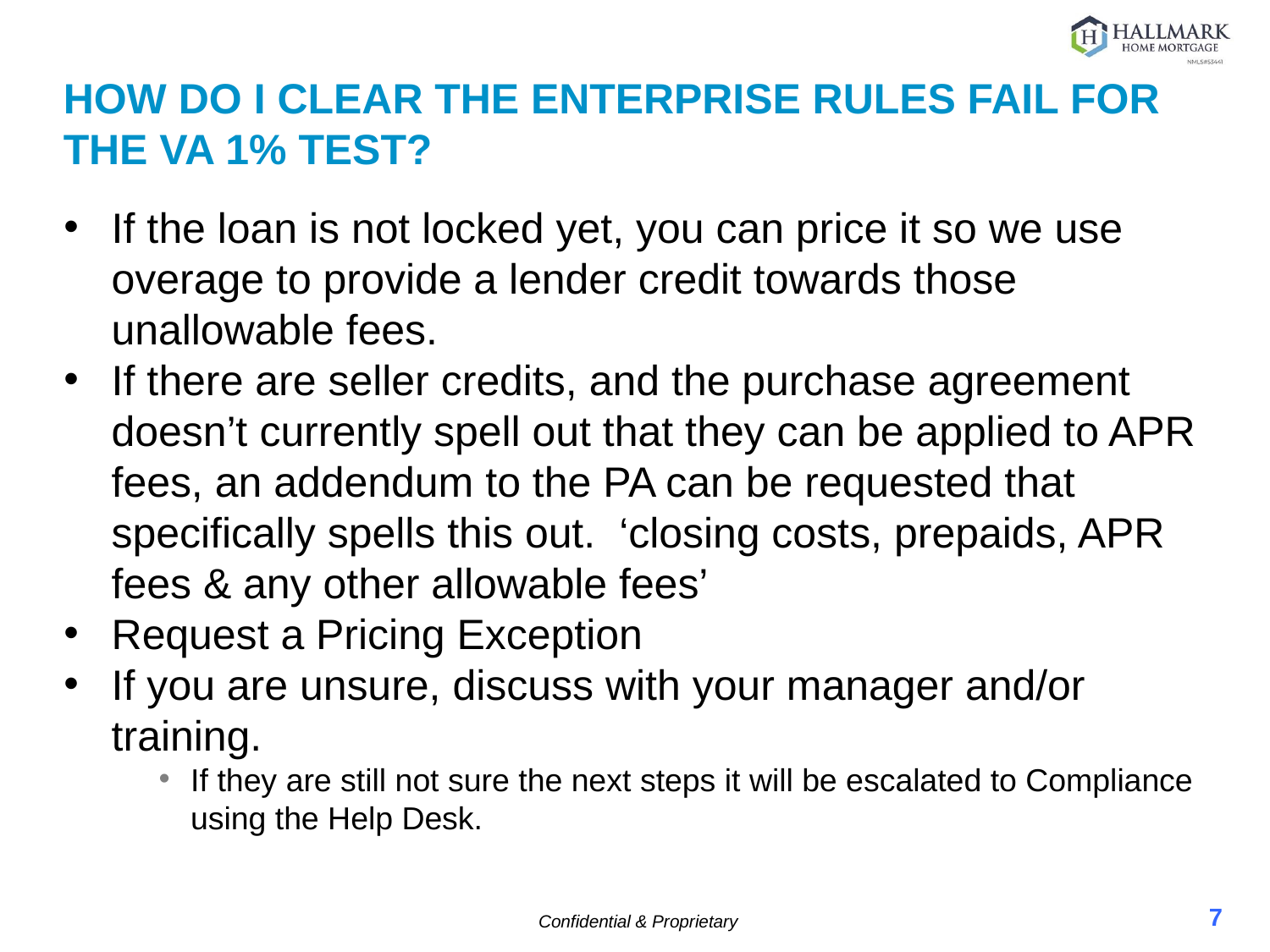

# How do I clear the Enterprise Rules fail for the VA 1% Test?
If the loan is not locked yet, you can price it so we use overage to provide a lender credit towards those unallowable fees.
If there are seller credits, and the purchase agreement doesn’t currently spell out that they can be applied to APR fees, an addendum to the PA can be requested that specifically spells this out.  ‘closing costs, prepaids, APR fees & any other allowable fees’
Request a Pricing Exception
If you are unsure, discuss with your manager and/or training.
If they are still not sure the next steps it will be escalated to Compliance using the Help Desk.

7